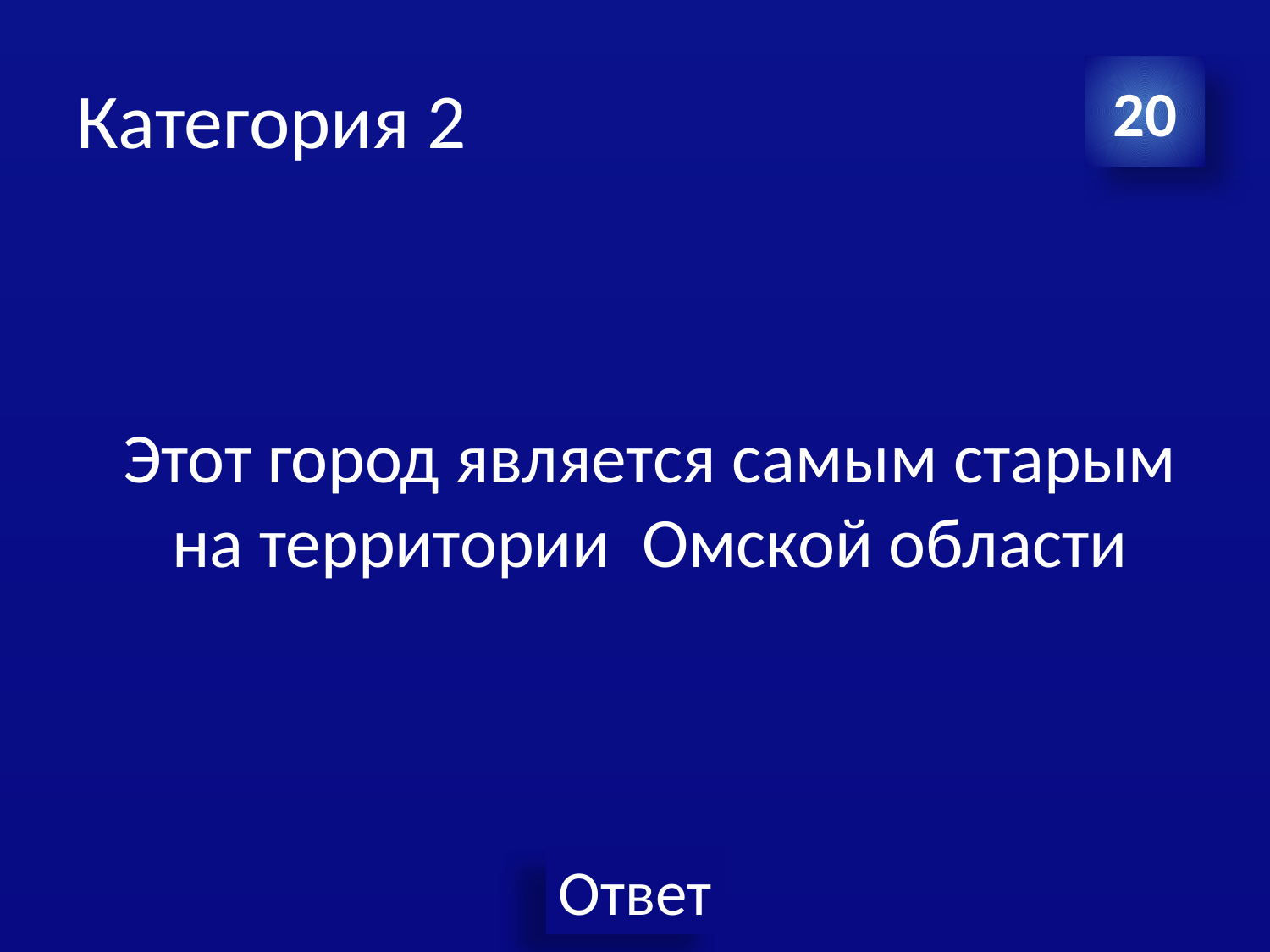

# Категория 2
20
Этот город является самым старым на территории  Омской области